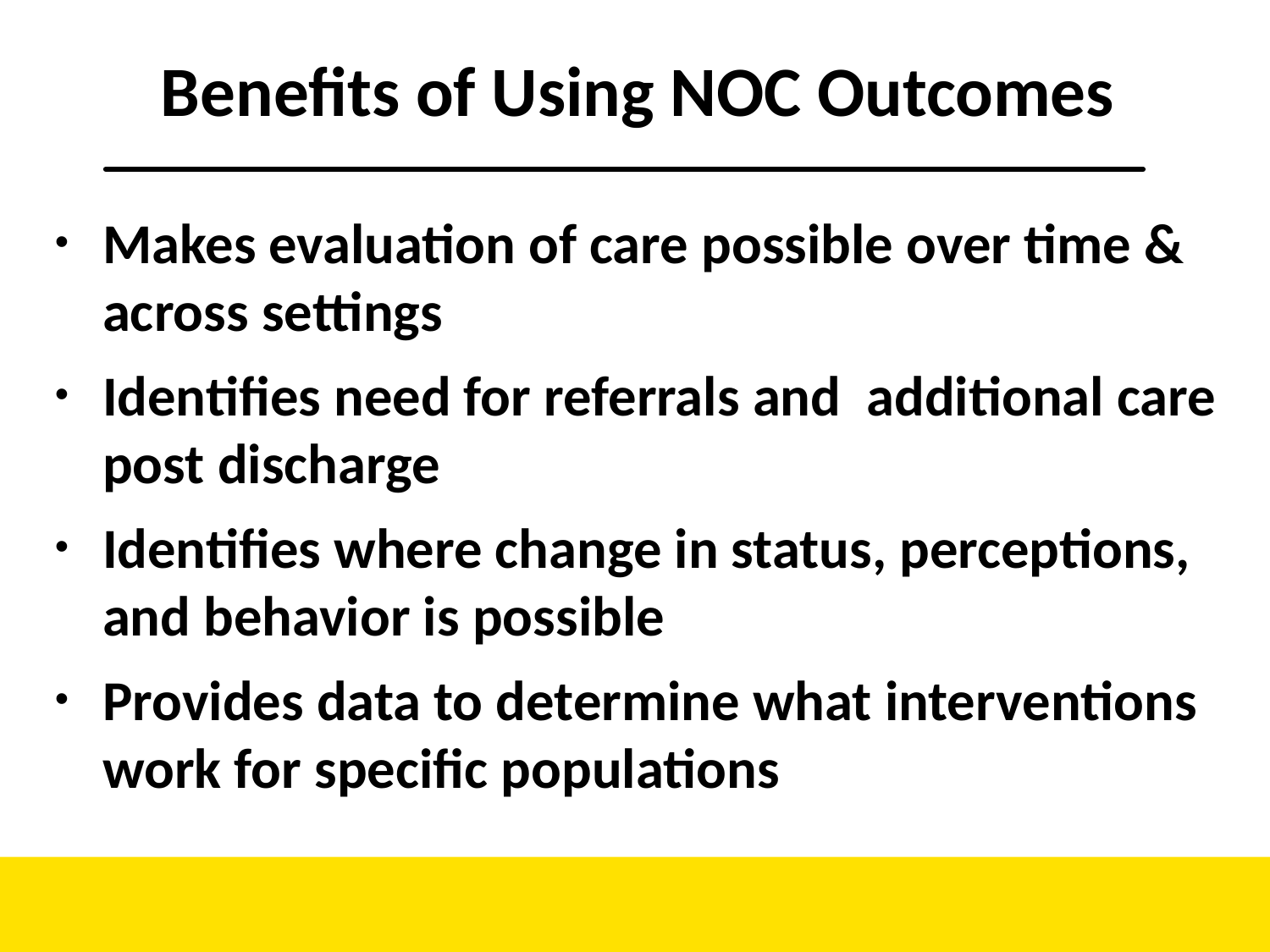

# Benefits of Using NOC Outcomes
Makes evaluation of care possible over time & across settings
Identifies need for referrals and  additional care post discharge
Identifies where change in status, perceptions, and behavior is possible
Provides data to determine what interventions work for specific populations